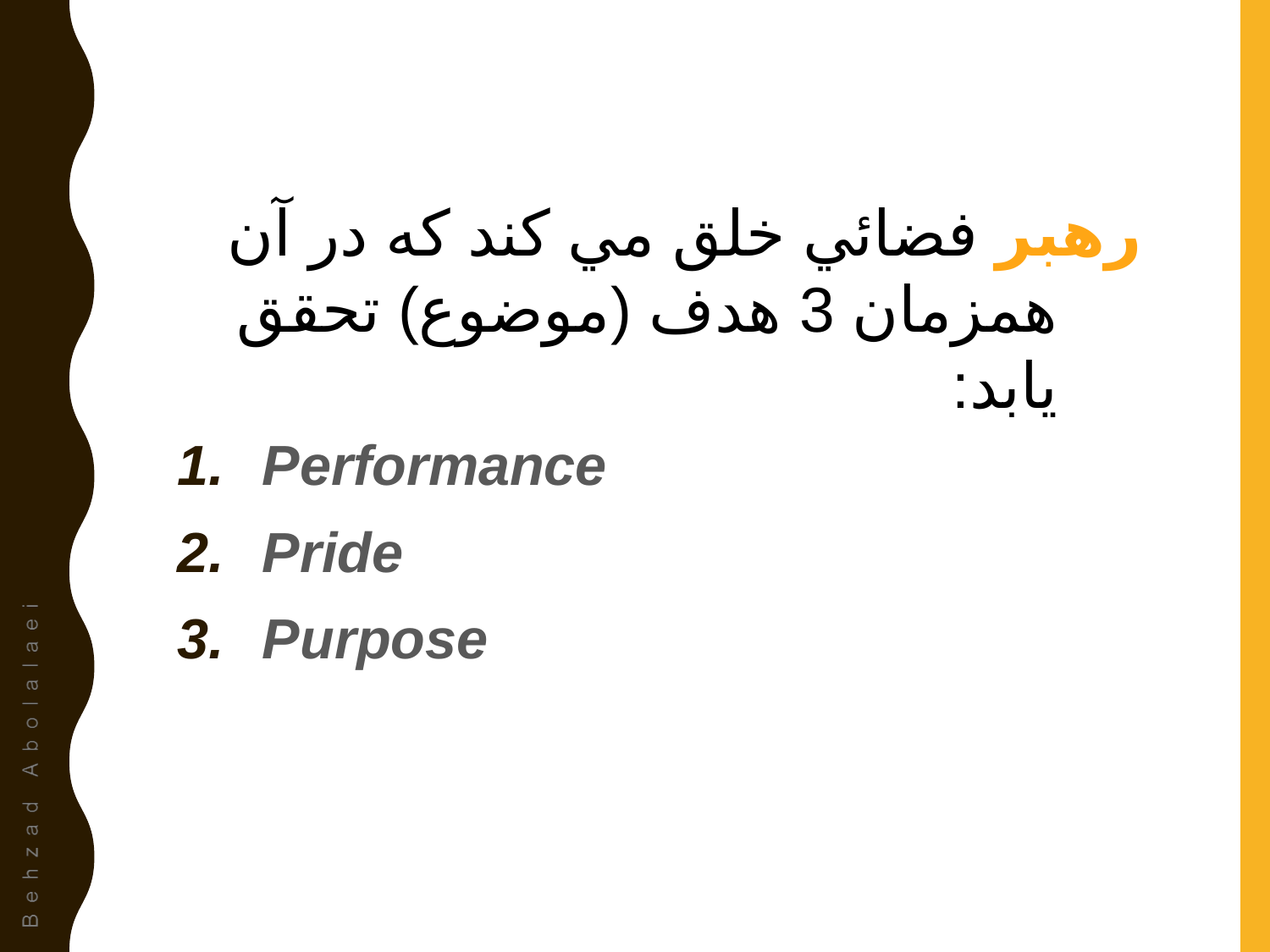

رهبر فضائي خلق مي كند كه در آن همزمان 3 هدف (موضوع) تحقق يابد:
Performance
Pride
Purpose